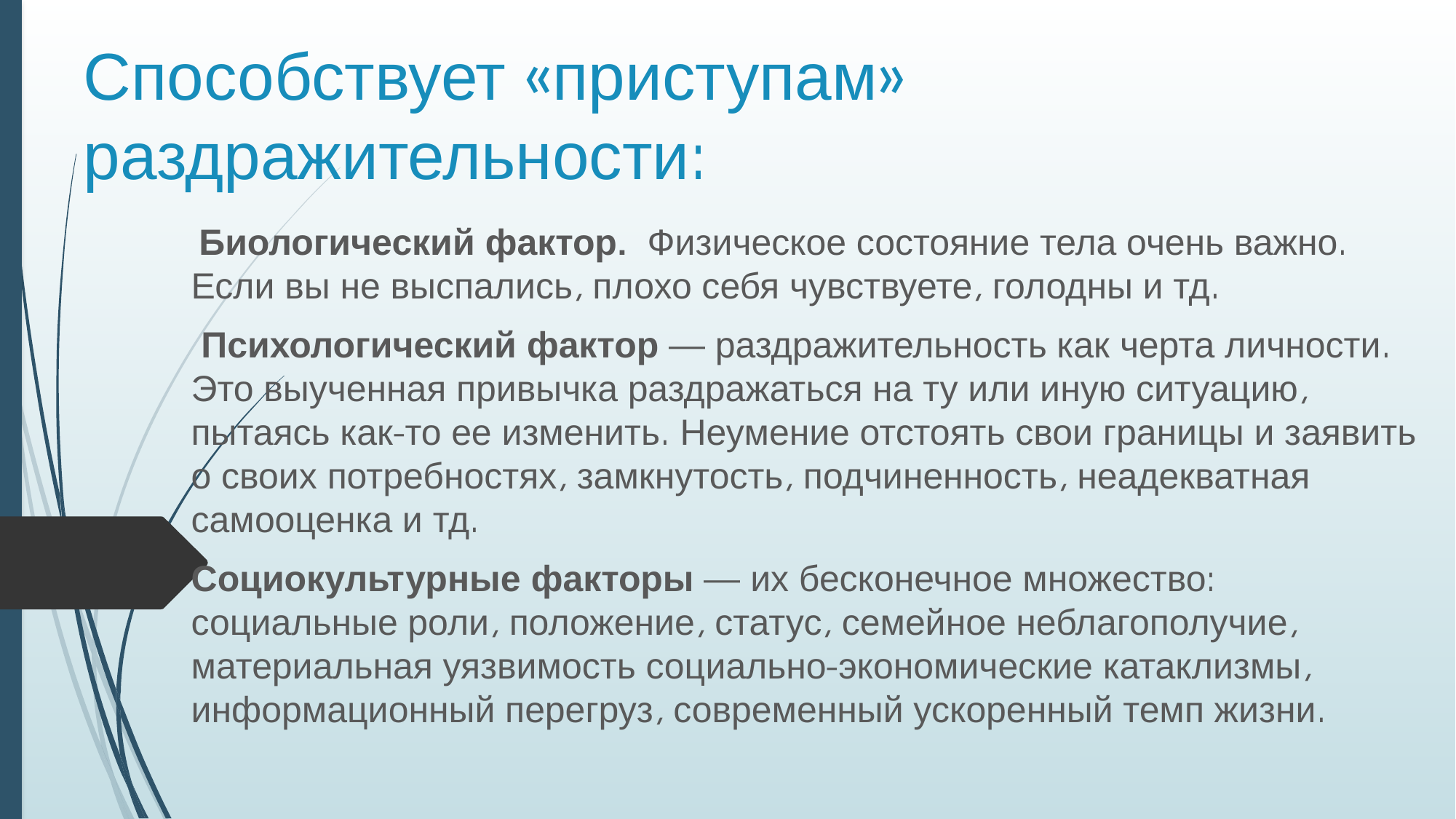

# Способствует «приступам» раздражительности:
 Биологический фактор.  Физическое состояние тела очень важно. Если вы не выспались, плохо себя чувствуете, голодны и тд.
 Психологический фактор — раздражительность как черта личности. Это выученная привычка раздражаться на ту или иную ситуацию, пытаясь как-то ее изменить. Неумение отстоять свои границы и заявить о своих потребностях, замкнутость, подчиненность, неадекватная самооценка и тд.
Социокультурные факторы — их бесконечное множество: социальные роли, положение, статус, семейное неблагополучие, материальная уязвимость социально-экономические катаклизмы, информационный перегруз, современный ускоренный темп жизни.